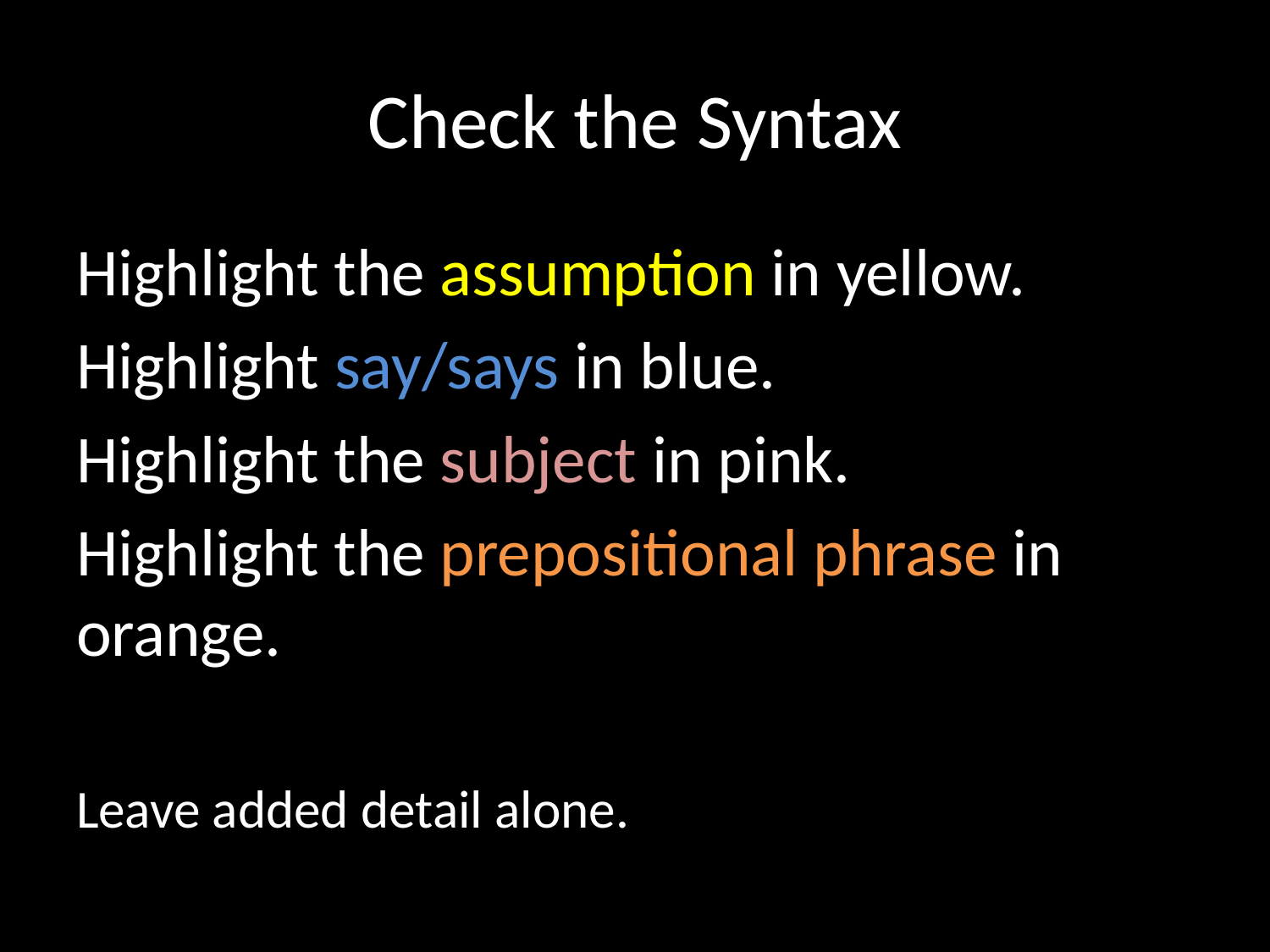

# Check the Syntax
Highlight the assumption in yellow.
Highlight say/says in blue.
Highlight the subject in pink.
Highlight the prepositional phrase in orange.

Leave added detail alone.